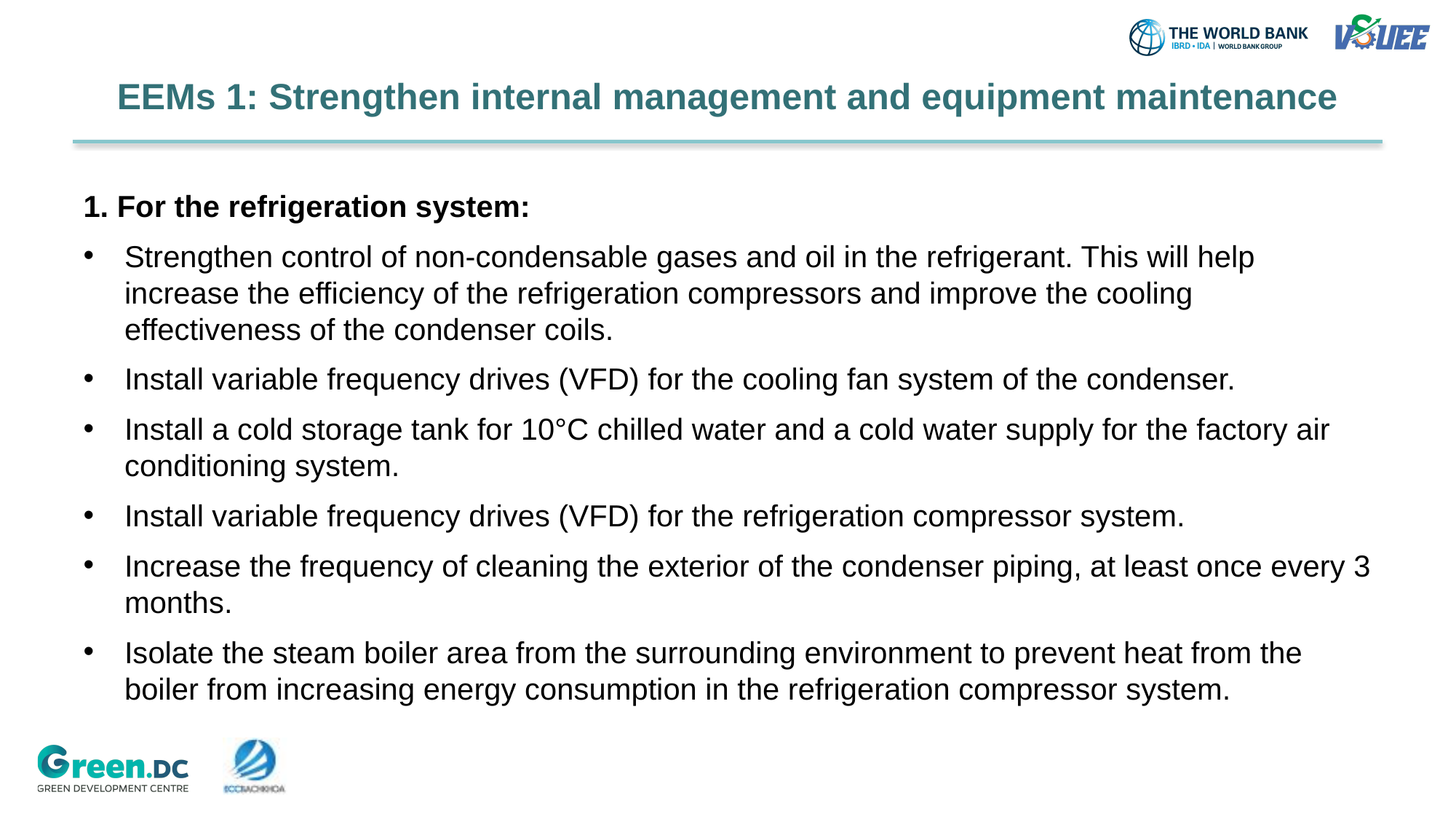

# EEMs 1: Strengthen internal management and equipment maintenance
1. For the refrigeration system:
Strengthen control of non-condensable gases and oil in the refrigerant. This will help increase the efficiency of the refrigeration compressors and improve the cooling effectiveness of the condenser coils.
Install variable frequency drives (VFD) for the cooling fan system of the condenser.
Install a cold storage tank for 10°C chilled water and a cold water supply for the factory air conditioning system.
Install variable frequency drives (VFD) for the refrigeration compressor system.
Increase the frequency of cleaning the exterior of the condenser piping, at least once every 3 months.
Isolate the steam boiler area from the surrounding environment to prevent heat from the boiler from increasing energy consumption in the refrigeration compressor system.